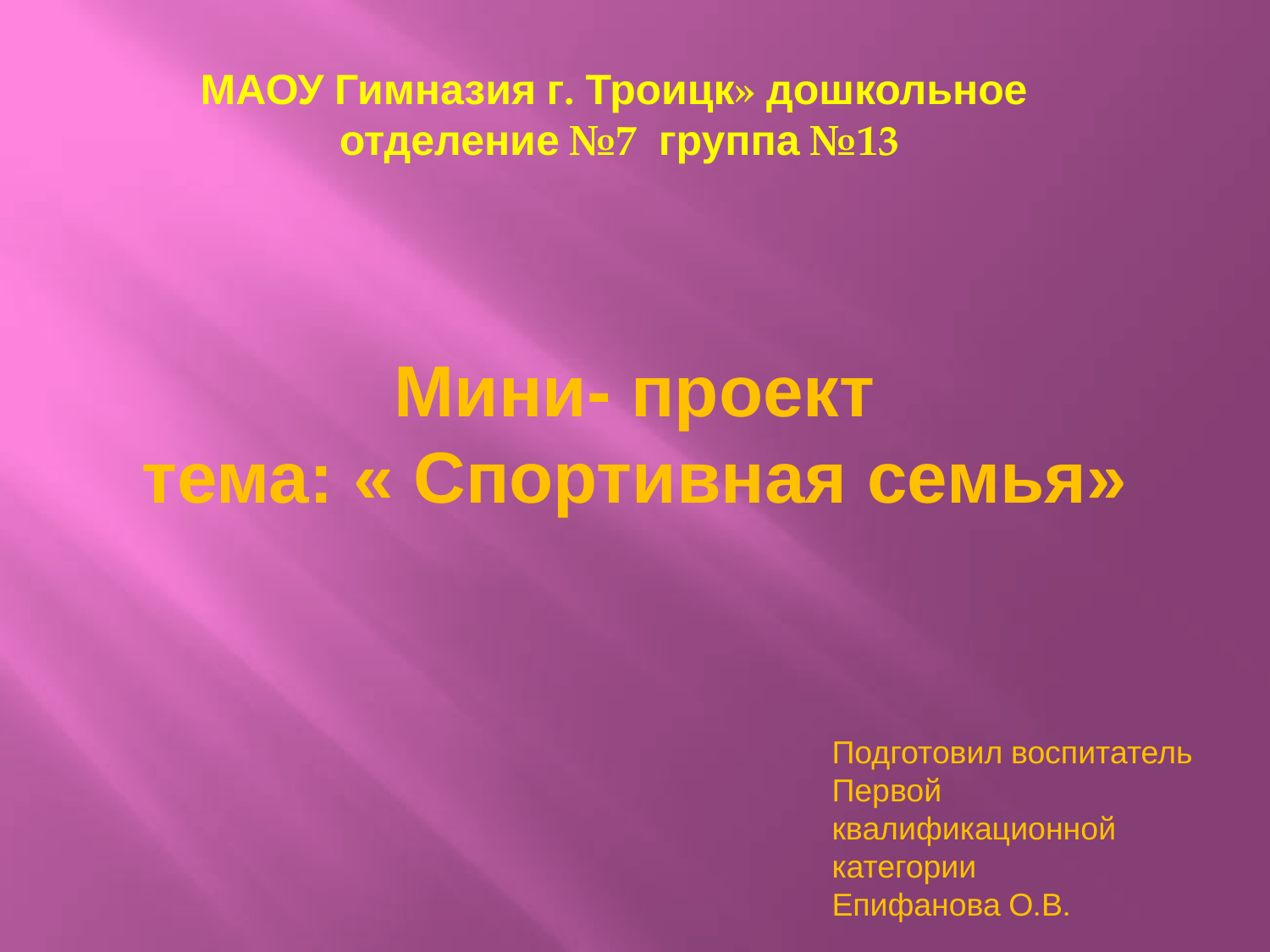

МАОУ Гимназия г. Троицк» дошкольное  отделение №7  группа №13
# Мини- проект тема: « Спортивная семья»
Подготовил воспитатель Первой квалификационной
категории
Епифанова О.В.